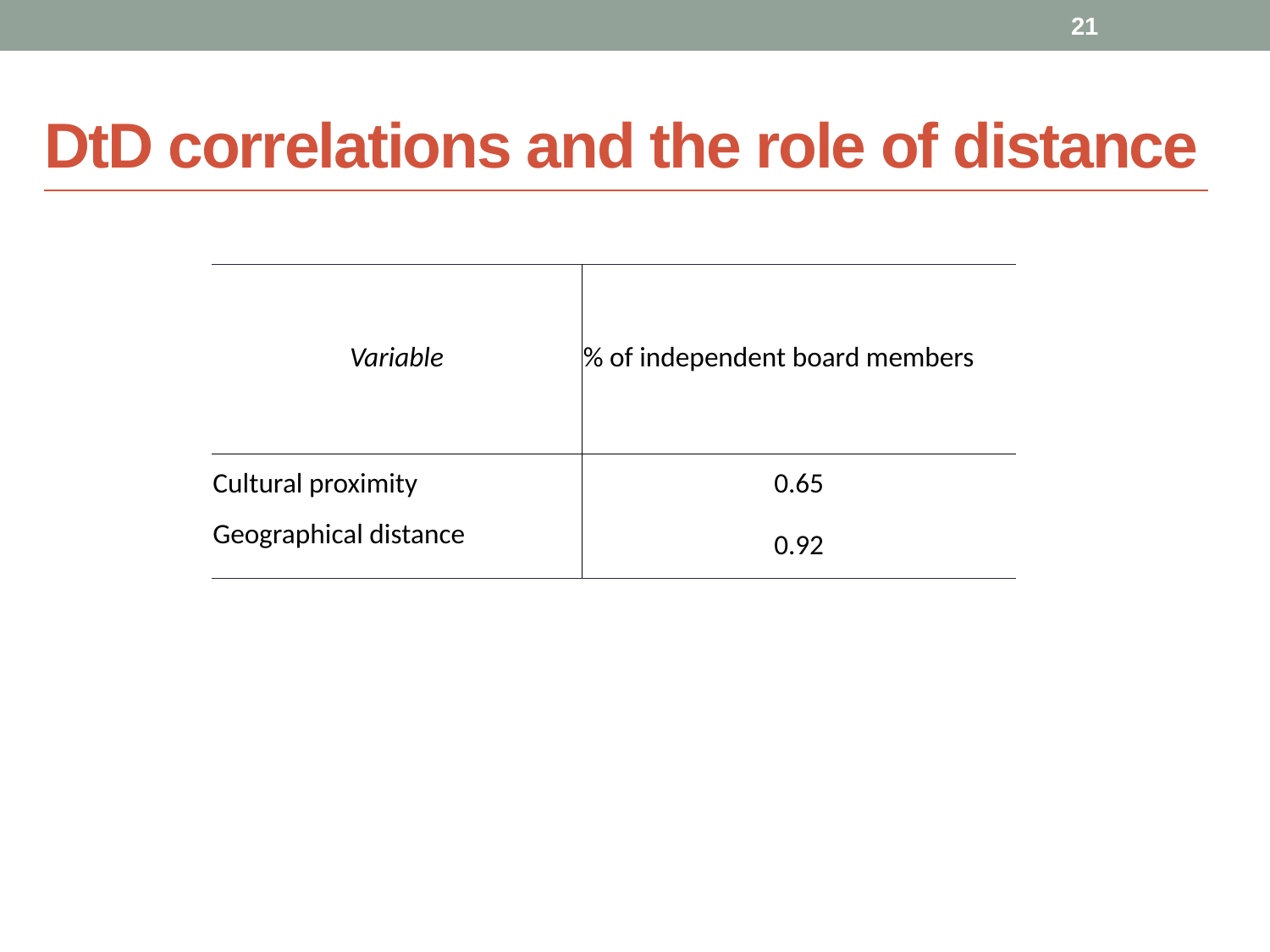

21
# DtD correlations and the role of distance
| Variable | % of independent board members |
| --- | --- |
| Cultural proximity | 0.65 |
| Geographical distance | 0.92 |